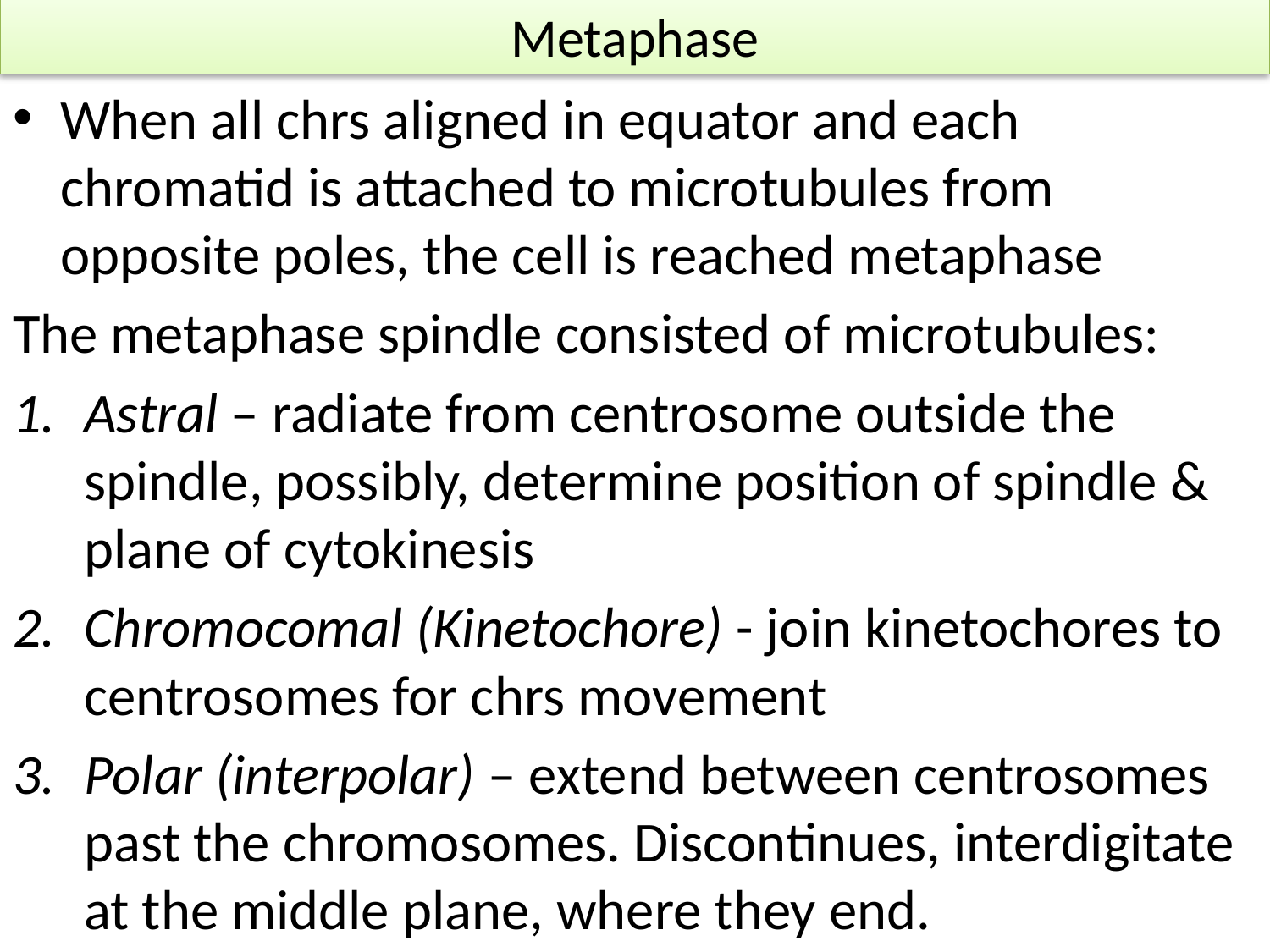

# Metaphase
When all chrs aligned in equator and each chromatid is attached to microtubules from opposite poles, the cell is reached metaphase
The metaphase spindle consisted of microtubules:
Astral – radiate from centrosome outside the spindle, possibly, determine position of spindle & plane of cytokinesis
Chromocomal (Kinetochore) - join kinetochores to centrosomes for chrs movement
Polar (interpolar) – extend between centrosomes past the chromosomes. Discontinues, interdigitate at the middle plane, where they end.